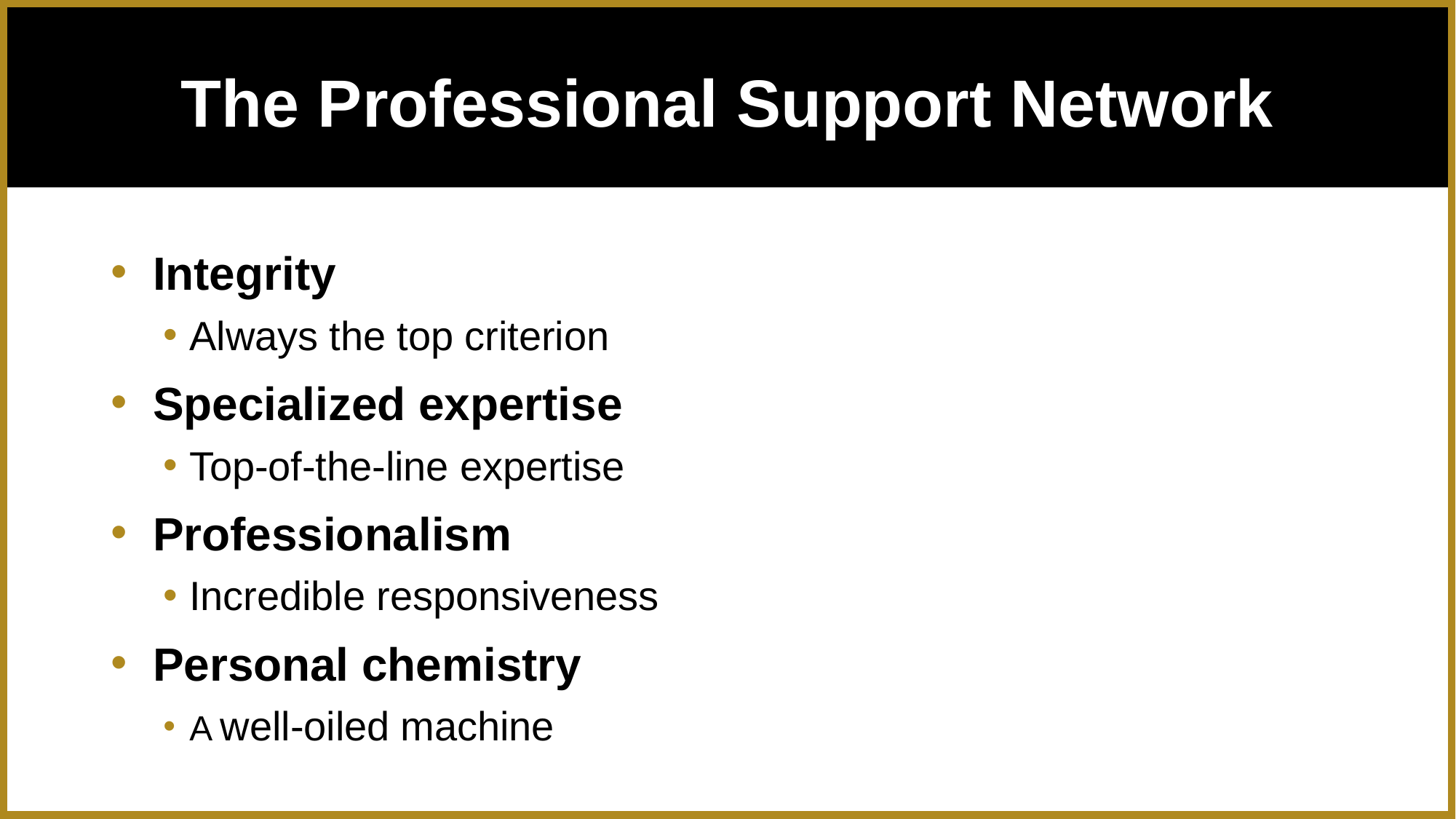

# The Professional Support Network
Integrity
Always the top criterion
Specialized expertise
Top-of-the-line expertise
Professionalism
Incredible responsiveness
Personal chemistry
A well-oiled machine